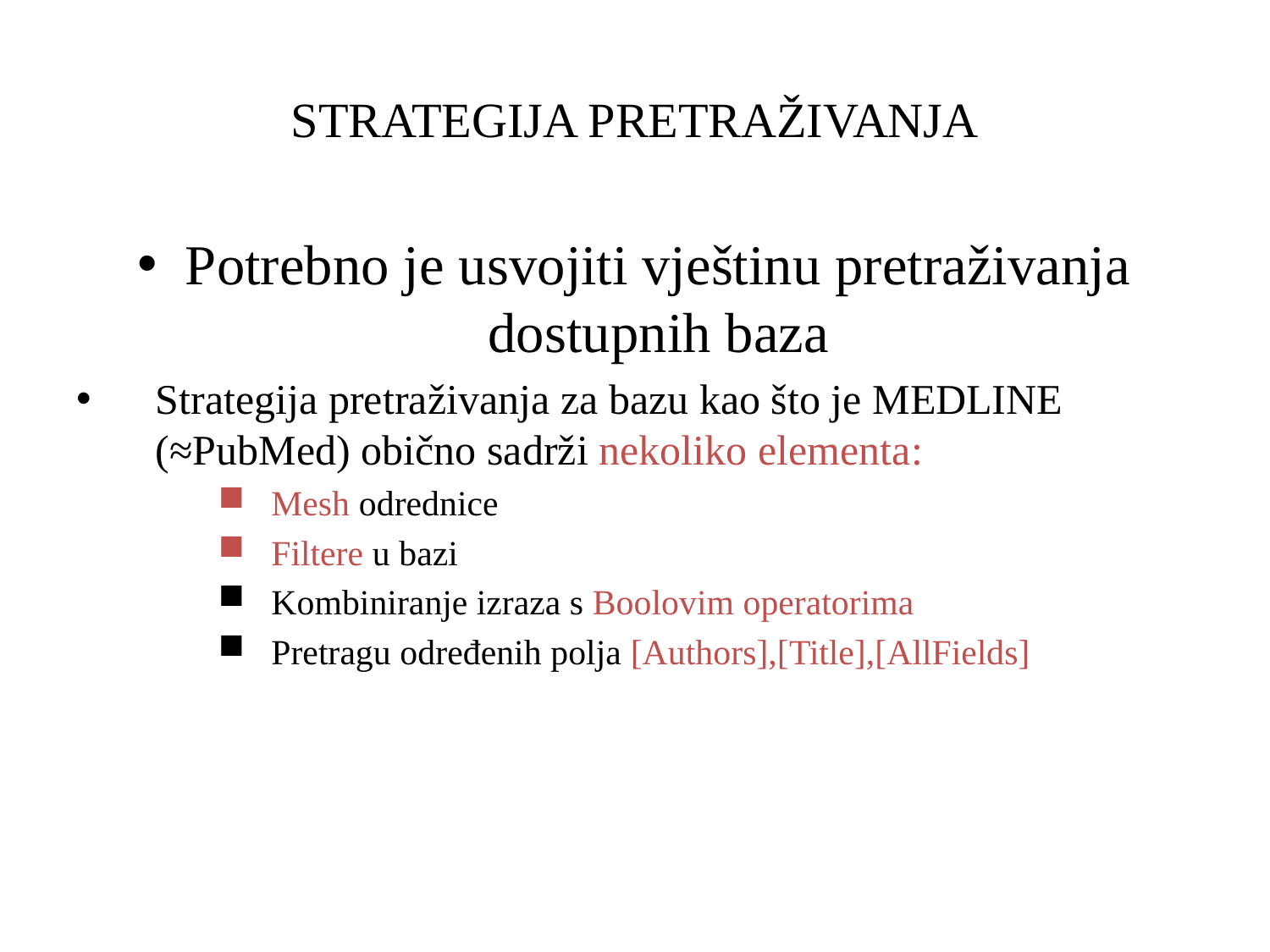

# STRATEGIJA PRETRAŽIVANJA
Potrebno je usvojiti vještinu pretraživanja dostupnih baza
Strategija pretraživanja za bazu kao što je MEDLINE (≈PubMed) obično sadrži nekoliko elementa:
Mesh odrednice
Filtere u bazi
Kombiniranje izraza s Boolovim operatorima
Pretragu određenih polja [Authors],[Title],[AllFields]